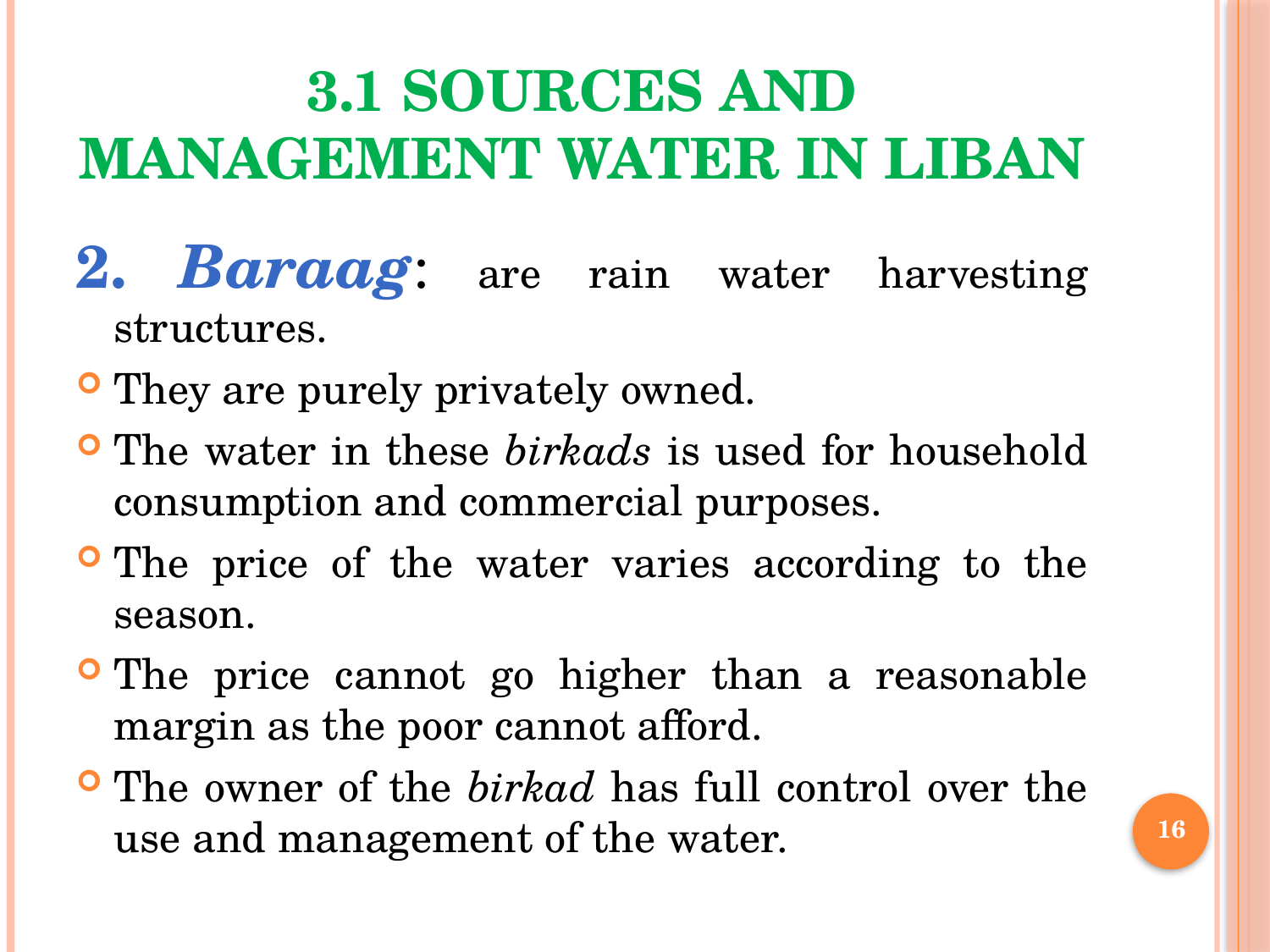

# 3.1 Sources and Management Water In Liban
2. Baraag: are rain water harvesting structures.
They are purely privately owned.
The water in these birkads is used for household consumption and commercial purposes.
The price of the water varies according to the season.
The price cannot go higher than a reasonable margin as the poor cannot afford.
The owner of the birkad has full control over the use and management of the water.

16